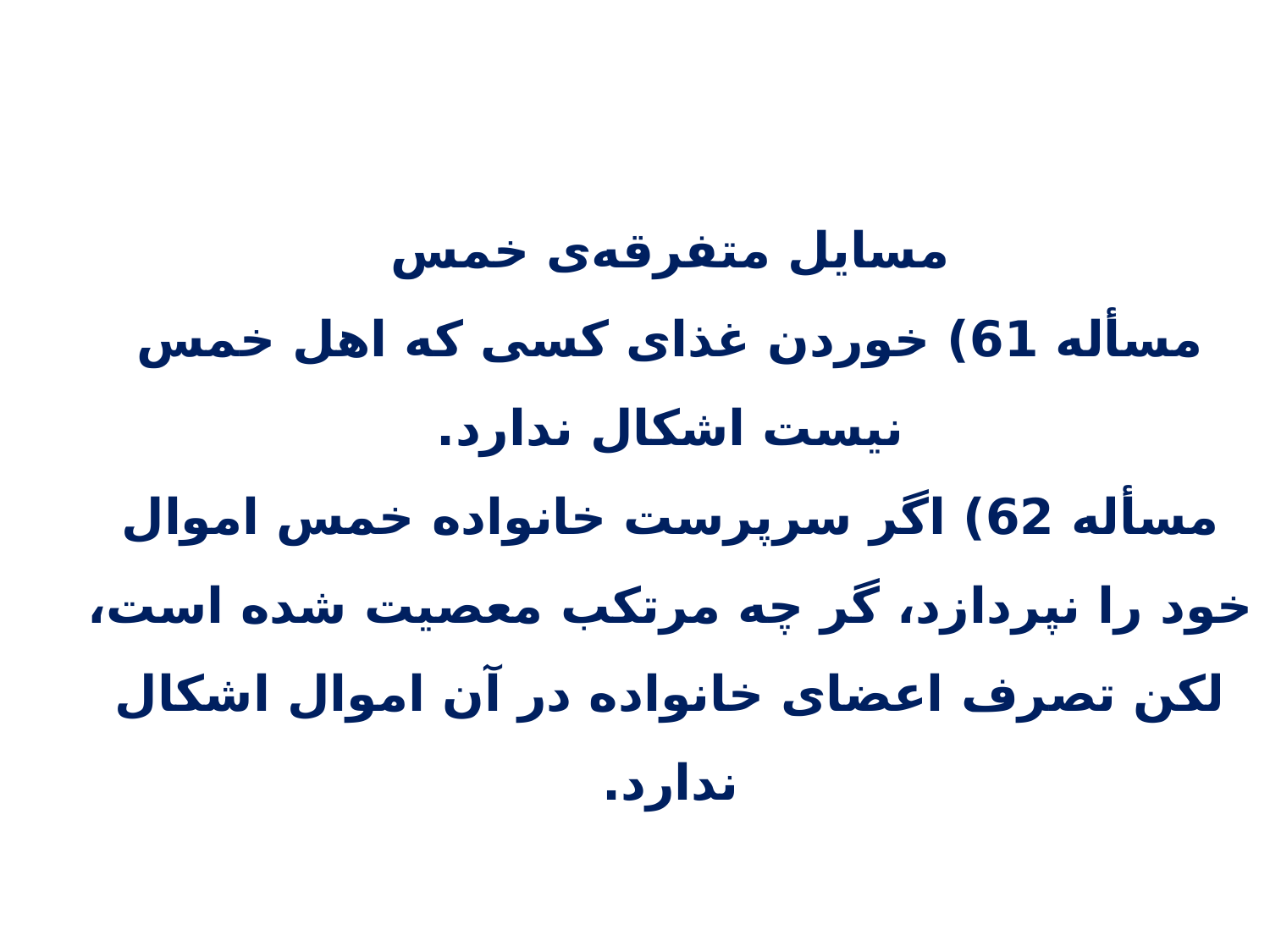

مسایل متفرقه‌ی خمس
مسأله 61) خوردن غذای کسی که اهل خمس نیست اشکال ندارد.
مسأله 62) اگر سرپرست خانواده خمس اموال خود را نپردازد، گر چه مرتکب معصیت شده است، لکن تصرف اعضای خانواده در آن اموال اشکال ندارد.